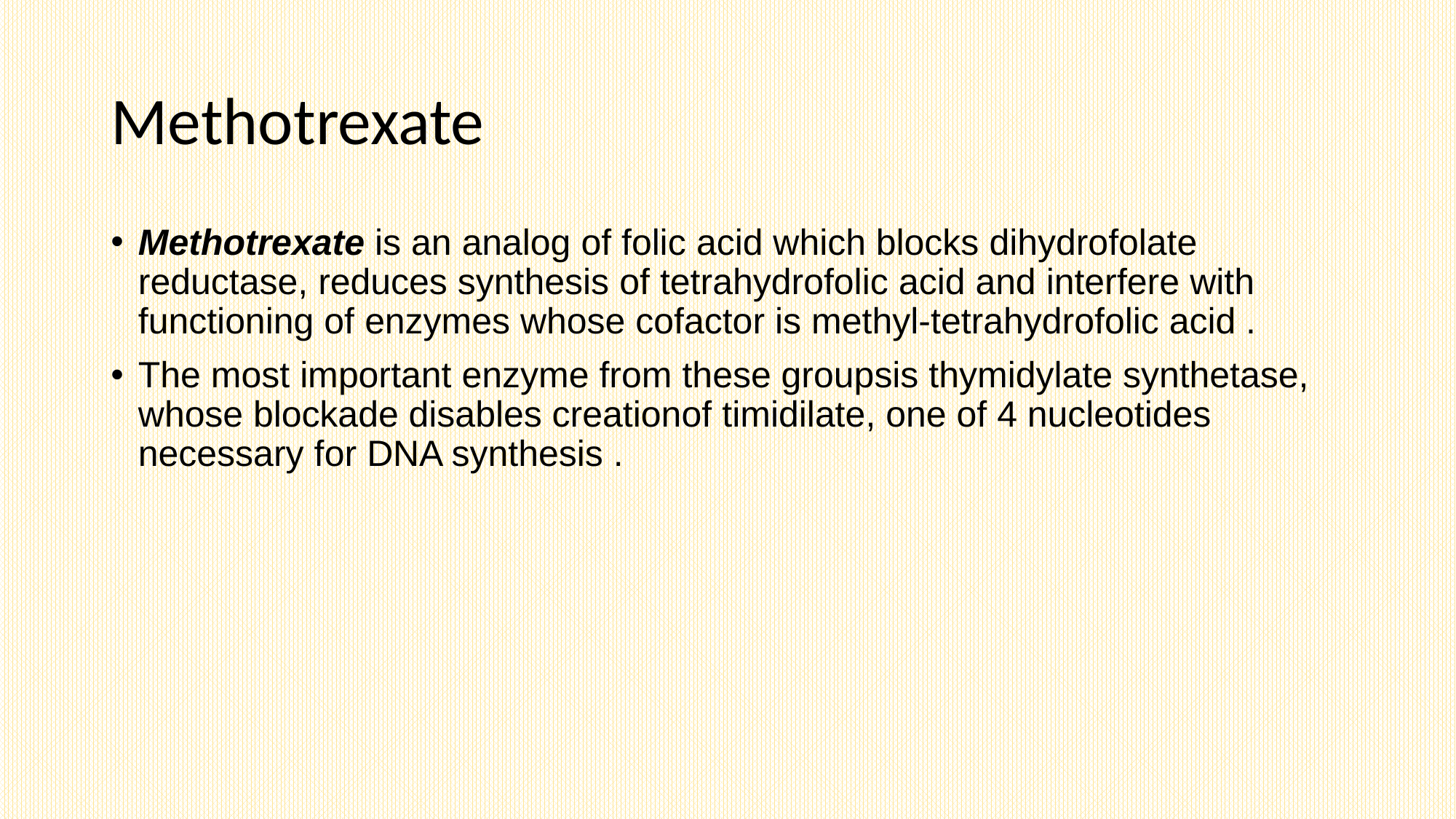

# Methotrexate
Methotrexate is an analog of folic acid which blocks dihydrofolate reductase, reduces synthesis of tetrahydrofolic acid and interfere with functioning of enzymes whose cofactor is methyl-tetrahydrofolic acid .
The most important enzyme from these groupsis thymidylate synthetase, whose blockade disables creationof timidilate, one of 4 nucleotides necessary for DNA synthesis .